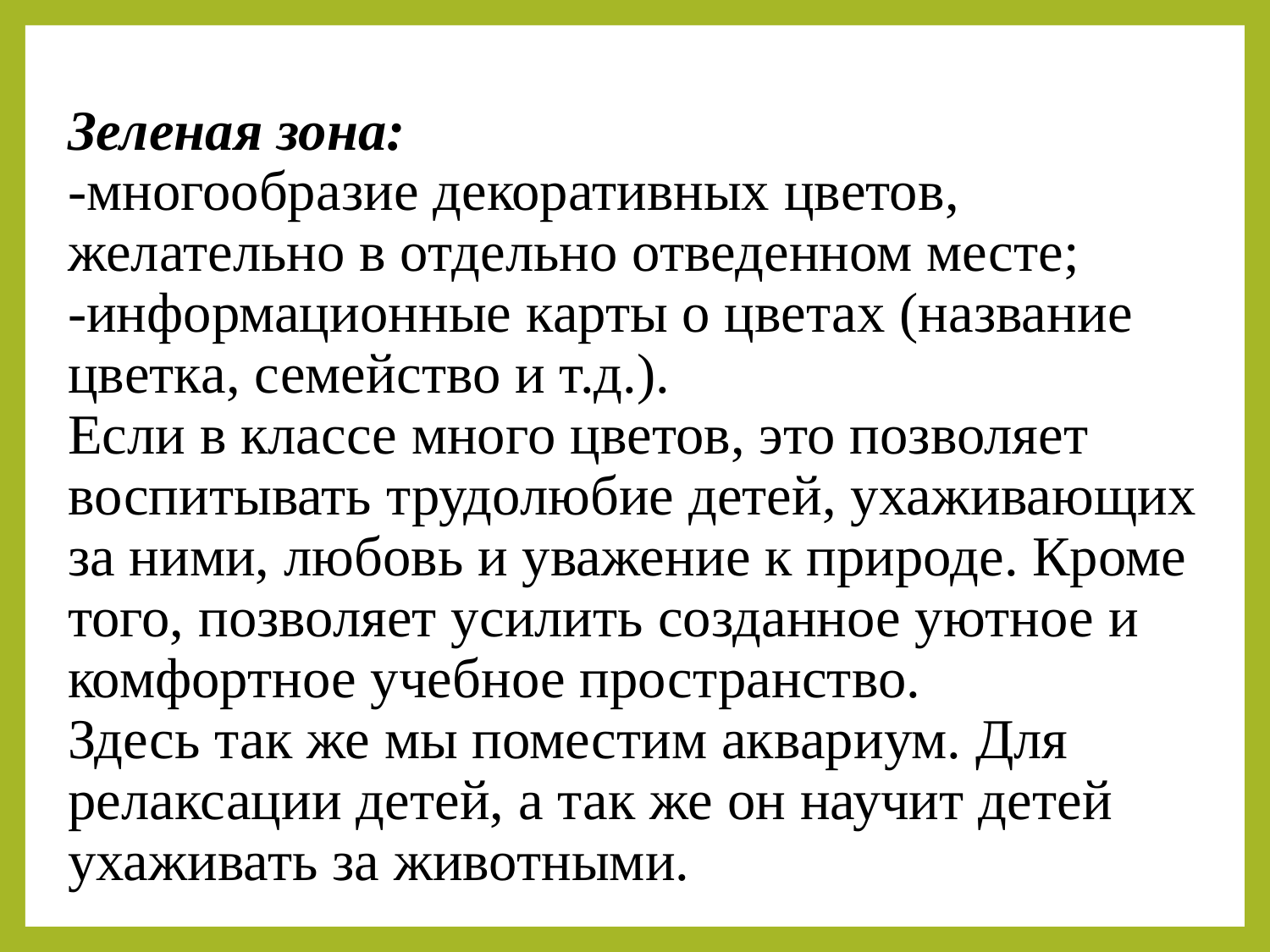

# Зеленая зона: -многообразие декоративных цветов, желательно в отдельно отведенном месте; -информационные карты о цветах (название цветка, семейство и т.д.). Если в классе много цветов, это позволяет воспитывать трудолюбие детей, ухаживающих за ними, любовь и уважение к природе. Кроме того, позволяет усилить созданное уютное и комфортное учебное пространство. Здесь так же мы поместим аквариум. Для релаксации детей, а так же он научит детей ухаживать за животными.